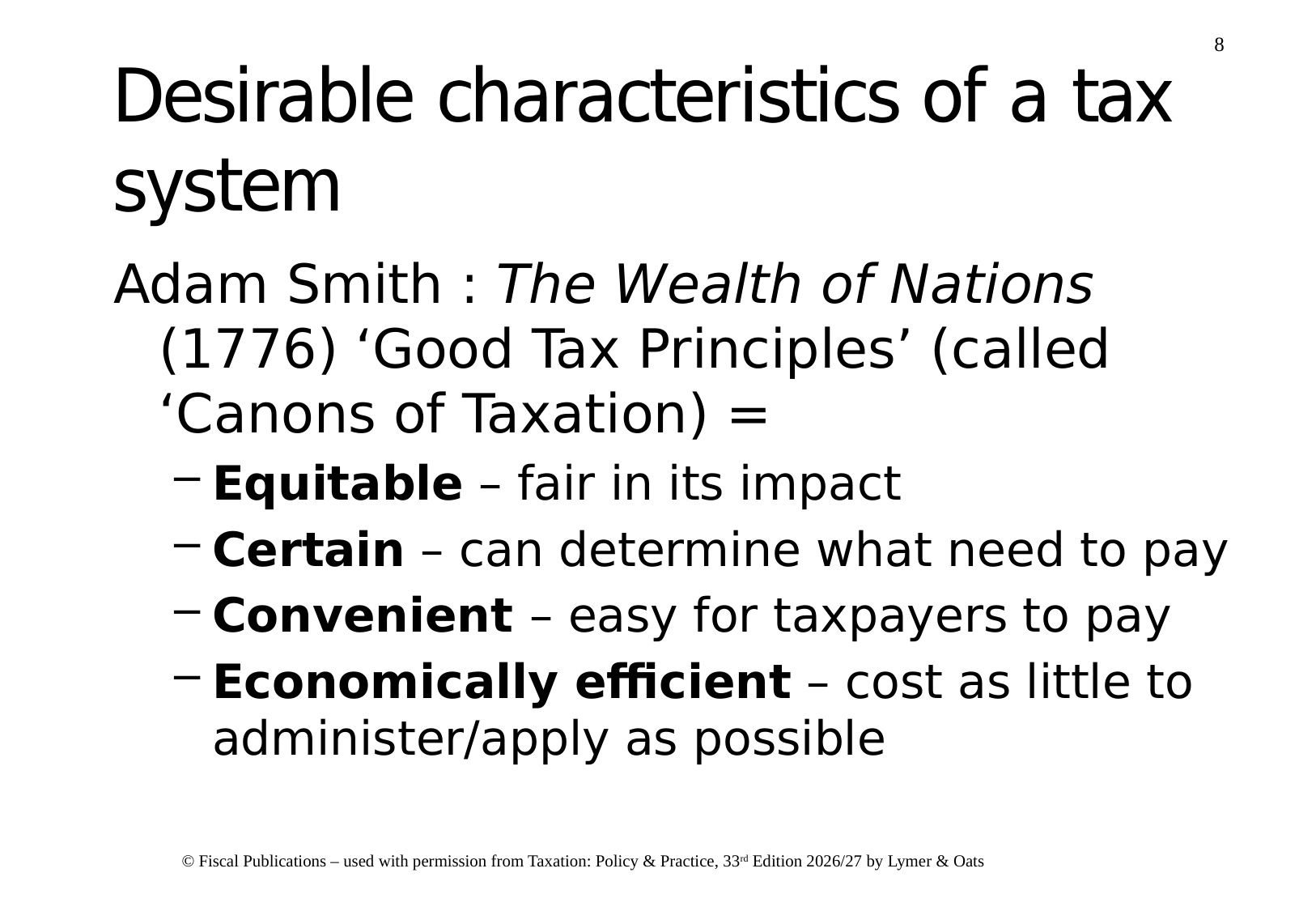

# Desirable characteristics of a tax system
Adam Smith : The Wealth of Nations  (1776) ‘Good Tax Principles’ (called ‘Canons of Taxation) =
Equitable – fair in its impact
Certain – can determine what need to pay
Convenient – easy for taxpayers to pay
Economically efficient – cost as little to administer/apply as possible